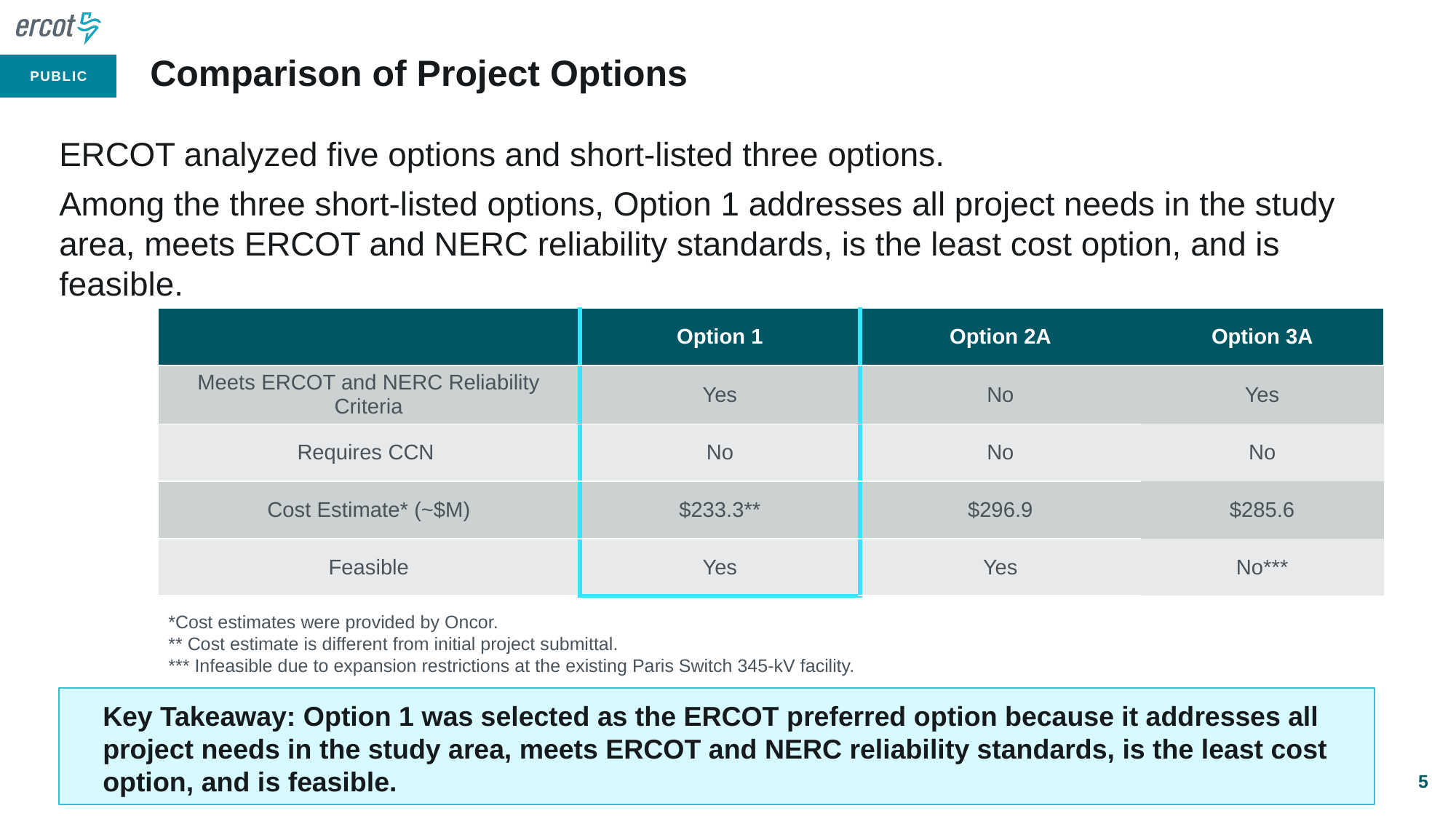

# Comparison of Project Options
ERCOT analyzed five options and short-listed three options.
Among the three short-listed options, Option 1 addresses all project needs in the study area, meets ERCOT and NERC reliability standards, is the least cost option, and is feasible.
|  | Option 1 | Option 2A | Option 3A |
| --- | --- | --- | --- |
| Meets ERCOT and NERC Reliability Criteria | Yes | No | Yes |
| Requires CCN | No | No | No |
| Cost Estimate\* (~$M) | $233.3\*\* | $296.9 | $285.6 |
| Feasible | Yes | Yes | No\*\*\* |
*Cost estimates were provided by Oncor.
** Cost estimate is different from initial project submittal.
*** Infeasible due to expansion restrictions at the existing Paris Switch 345-kV facility.
Key Takeaway: Option 1 was selected as the ERCOT preferred option because it addresses all project needs in the study area, meets ERCOT and NERC reliability standards, is the least cost option, and is feasible.
5